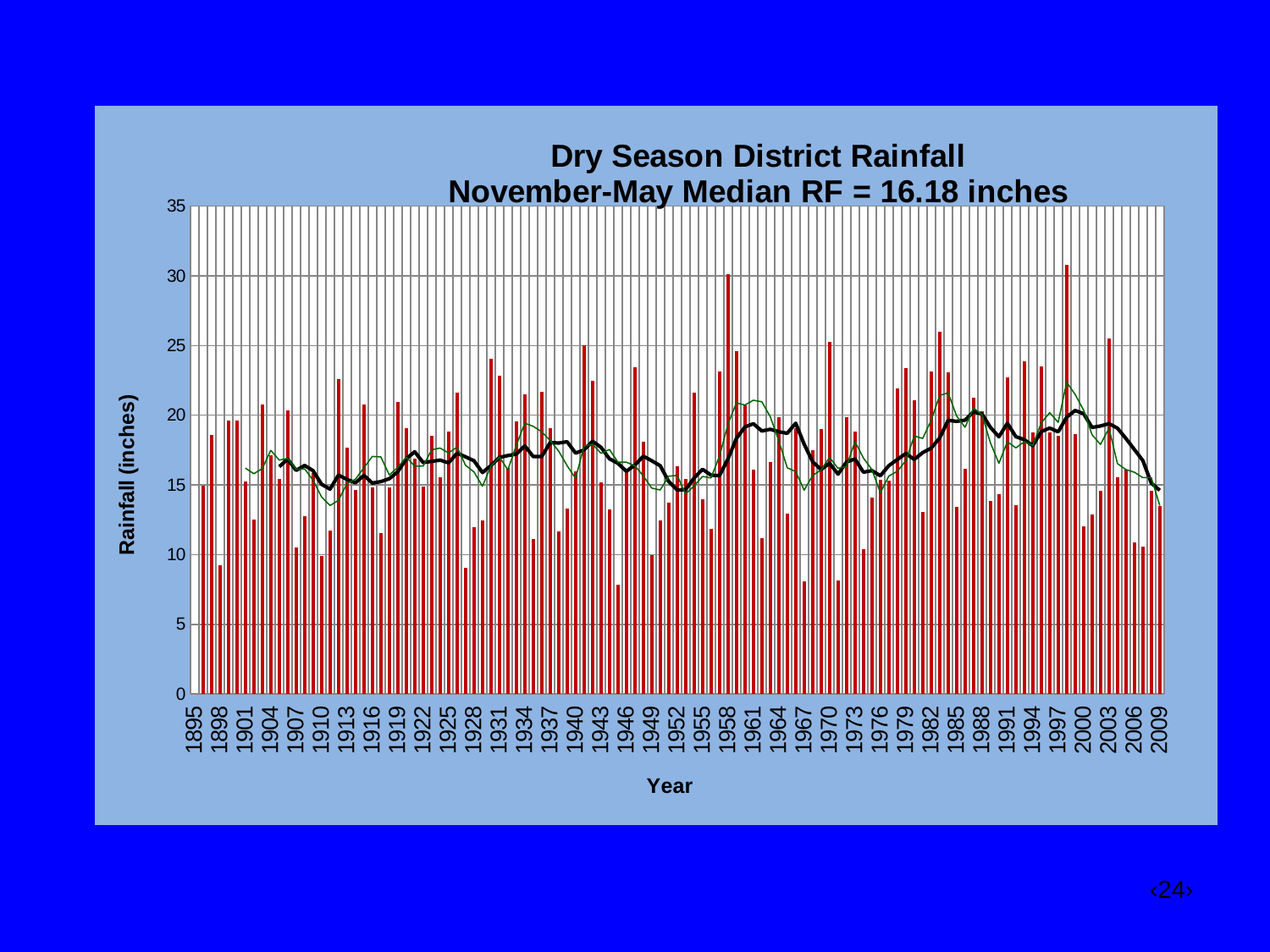

### Chart: Dry Season District Rainfall
November-May Median RF = 16.18 inches

| Category |  |
|---|---|
| 1895 | None |
| 1896 | 14.94 |
| 1897 | 18.560000000000002 |
| 1898 | 9.229999999999999 |
| 1899 | 19.63000000000003 |
| 1900 | 19.63000000000003 |
| 1901 | 15.24 |
| 1902 | 12.52 |
| 1903 | 20.779999999999987 |
| 1904 | 17.1 |
| 1905 | 15.440000000000001 |
| 1906 | 20.349999999999987 |
| 1907 | 10.49 |
| 1908 | 12.75 |
| 1909 | 15.880000000000004 |
| 1910 | 9.92 |
| 1911 | 11.74 |
| 1912 | 22.6 |
| 1913 | 17.680000000000003 |
| 1914 | 14.65 |
| 1915 | 20.790000000000003 |
| 1916 | 14.79 |
| 1917 | 11.57 |
| 1918 | 14.8 |
| 1919 | 20.939999999999987 |
| 1920 | 19.099999999999987 |
| 1921 | 16.87 |
| 1922 | 14.860000000000024 |
| 1923 | 18.55 |
| 1924 | 15.560000000000002 |
| 1925 | 18.82 |
| 1926 | 21.65000000000003 |
| 1927 | 9.030000000000001 |
| 1928 | 11.970000000000002 |
| 1929 | 12.43 |
| 1930 | 24.07 |
| 1931 | 22.819999999999997 |
| 1932 | 16.19 |
| 1933 | 19.57 |
| 1934 | 21.490000000000002 |
| 1935 | 11.09 |
| 1936 | 21.71 |
| 1937 | 19.070000000000004 |
| 1938 | 11.64 |
| 1939 | 13.3 |
| 1940 | 15.99 |
| 1941 | 25.029999999999987 |
| 1942 | 22.479999999999986 |
| 1943 | 15.2 |
| 1944 | 13.25 |
| 1945 | 7.81 |
| 1946 | 16.02 |
| 1947 | 23.459999999999987 |
| 1948 | 18.11000000000003 |
| 1949 | 9.950000000000003 |
| 1950 | 12.46 |
| 1951 | 13.739999999999998 |
| 1952 | 16.36 |
| 1953 | 15.44 |
| 1954 | 21.639999999999997 |
| 1955 | 13.99 |
| 1956 | 11.83 |
| 1957 | 23.12 |
| 1958 | 30.119999999999997 |
| 1959 | 24.619999999999997 |
| 1960 | 20.7 |
| 1961 | 16.07 |
| 1962 | 11.17 |
| 1963 | 16.65 |
| 1964 | 19.86 |
| 1965 | 12.920000000000002 |
| 1966 | 19.049999999999986 |
| 1967 | 8.07 |
| 1968 | 17.5 |
| 1969 | 19.03 |
| 1970 | 25.29 |
| 1971 | 8.17 |
| 1972 | 19.880000000000003 |
| 1973 | 18.82 |
| 1974 | 10.380000000000004 |
| 1975 | 14.07 |
| 1976 | 15.350000000000026 |
| 1977 | 15.3 |
| 1978 | 21.919999999999987 |
| 1979 | 23.36 |
| 1980 | 21.06 |
| 1981 | 13.040000000000001 |
| 1982 | 23.11000000000003 |
| 1983 | 26.000000000000004 |
| 1984 | 23.1 |
| 1985 | 13.400000000000002 |
| 1986 | 16.170000000000005 |
| 1987 | 21.26999999999999 |
| 1988 | 20.31 |
| 1989 | 13.83 |
| 1990 | 14.310000000000002 |
| 1991 | 22.72 |
| 1992 | 13.52 |
| 1993 | 23.86 |
| 1994 | 18.779999999999987 |
| 1995 | 23.490000000000002 |
| 1996 | 18.75 |
| 1997 | 18.52 |
| 1998 | 30.779999999999987 |
| 1999 | 18.670000000000005 |
| 2000 | 12.01 |
| 2001 | 12.880000000000004 |
| 2002 | 14.55 |
| 2003 | 25.52 |
| 2004 | 15.55 |
| 2005 | 16.09 |
| 2006 | 10.850000000000026 |
| 2007 | 10.56 |
| 2008 | 14.57 |
| 2009 | 13.510000000000002 |
‹24›